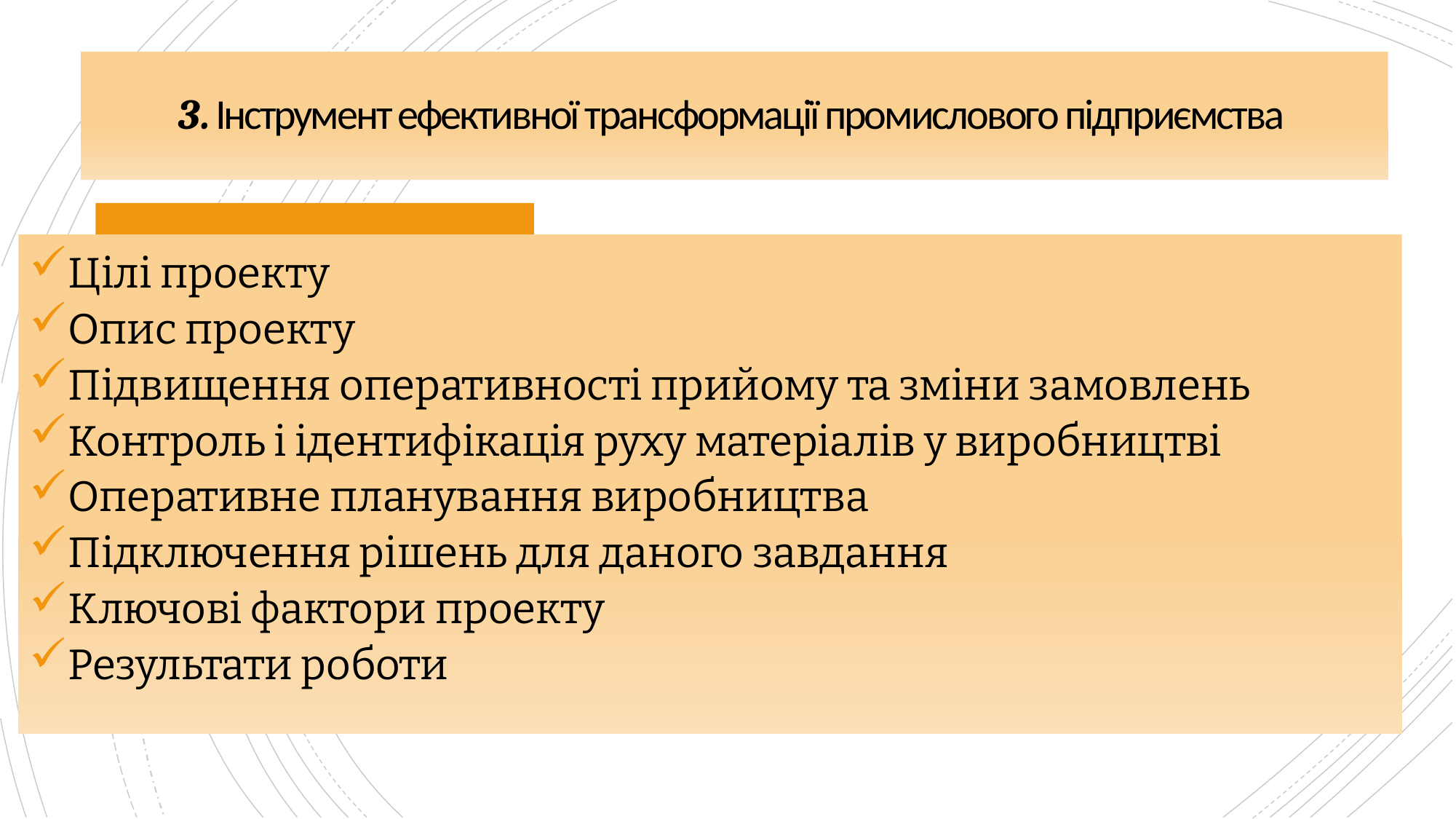

# 3. Інструмент ефективної трансформації промислового підприємства
Цілі проекту
Опис проекту
Підвищення оперативності прийому та зміни замовлень
Контроль і ідентифікація руху матеріалів у виробництві
Оперативне планування виробництва
Підключення рішень для даного завдання
Ключові фактори проекту
Результати роботи